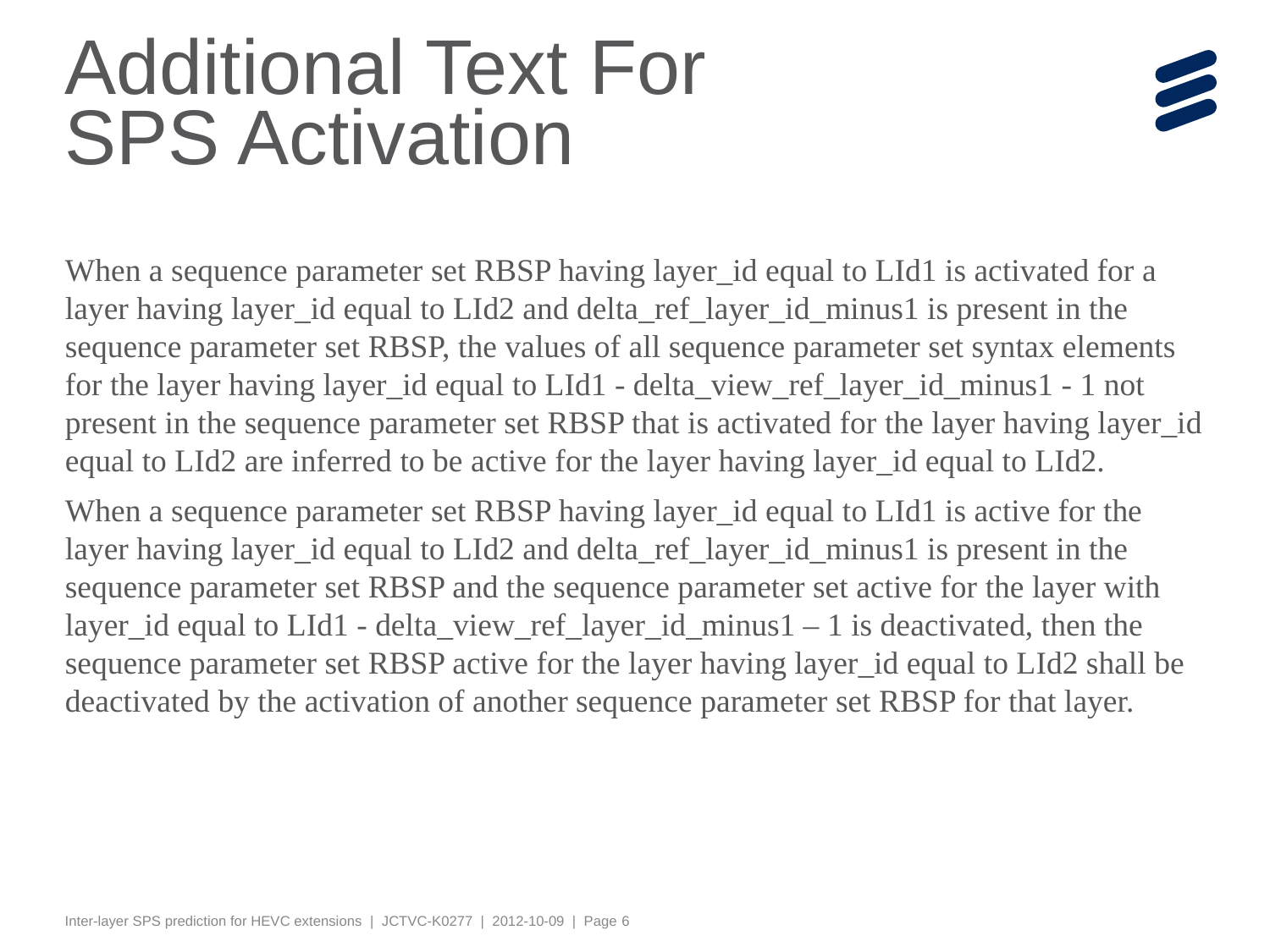

# Additional Text For SPS Activation
When a sequence parameter set RBSP having layer_id equal to LId1 is activated for a layer having layer_id equal to LId2 and delta_ref_layer_id_minus1 is present in the sequence parameter set RBSP, the values of all sequence parameter set syntax elements for the layer having layer_id equal to LId1 - delta_view_ref_layer_id_minus1 - 1 not present in the sequence parameter set RBSP that is activated for the layer having layer_id equal to LId2 are inferred to be active for the layer having layer_id equal to LId2.
When a sequence parameter set RBSP having layer_id equal to LId1 is active for the layer having layer_id equal to LId2 and delta_ref_layer_id_minus1 is present in the sequence parameter set RBSP and the sequence parameter set active for the layer with layer_id equal to LId1 - delta_view_ref_layer_id_minus1 – 1 is deactivated, then the sequence parameter set RBSP active for the layer having layer_id equal to LId2 shall be deactivated by the activation of another sequence parameter set RBSP for that layer.